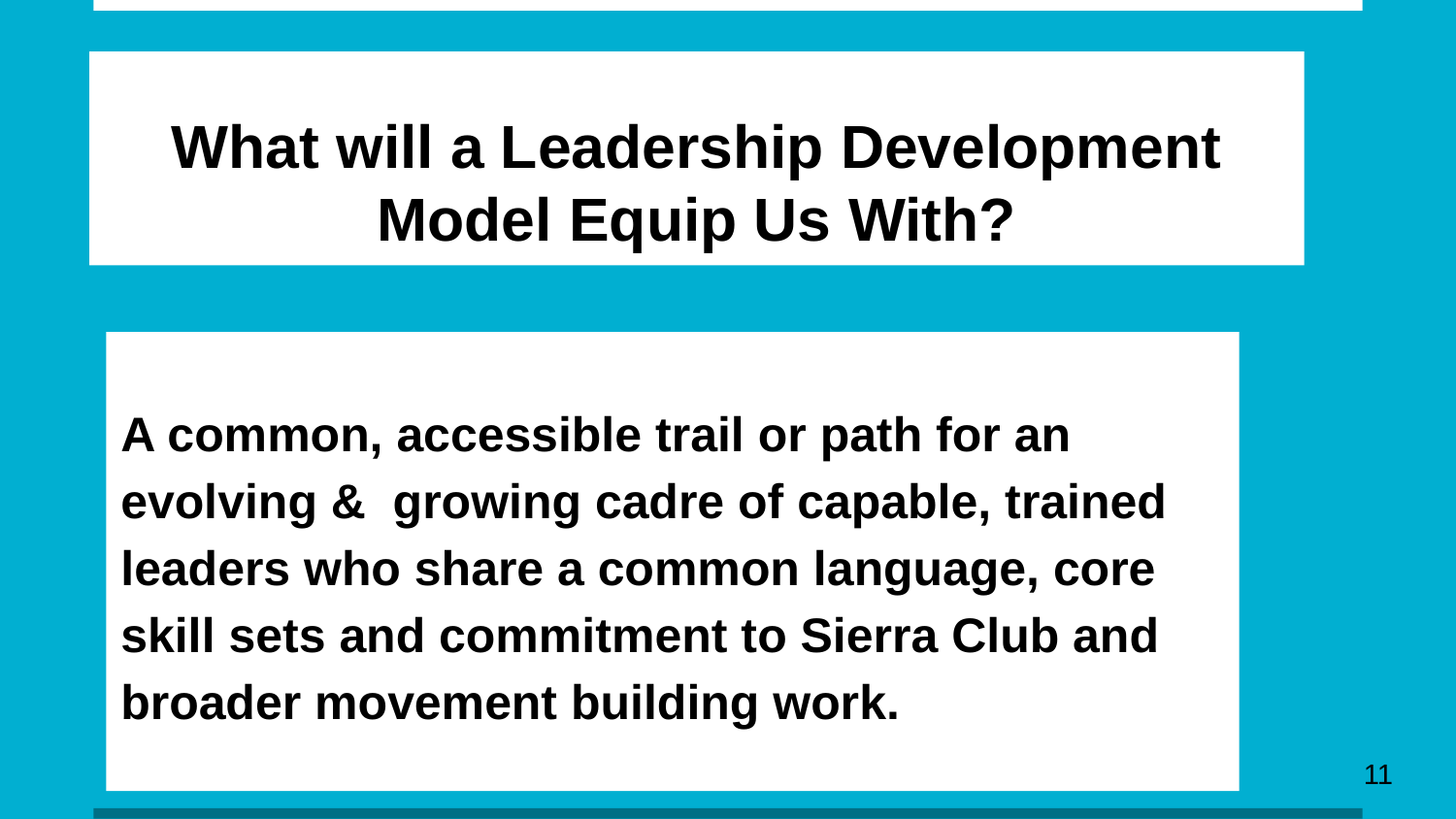

What will a Leadership Development Model Equip Us With?

A common, accessible trail or path for an evolving &  growing cadre of capable, trained leaders who share a common language, core skill sets and commitment to Sierra Club and broader movement building work.
11